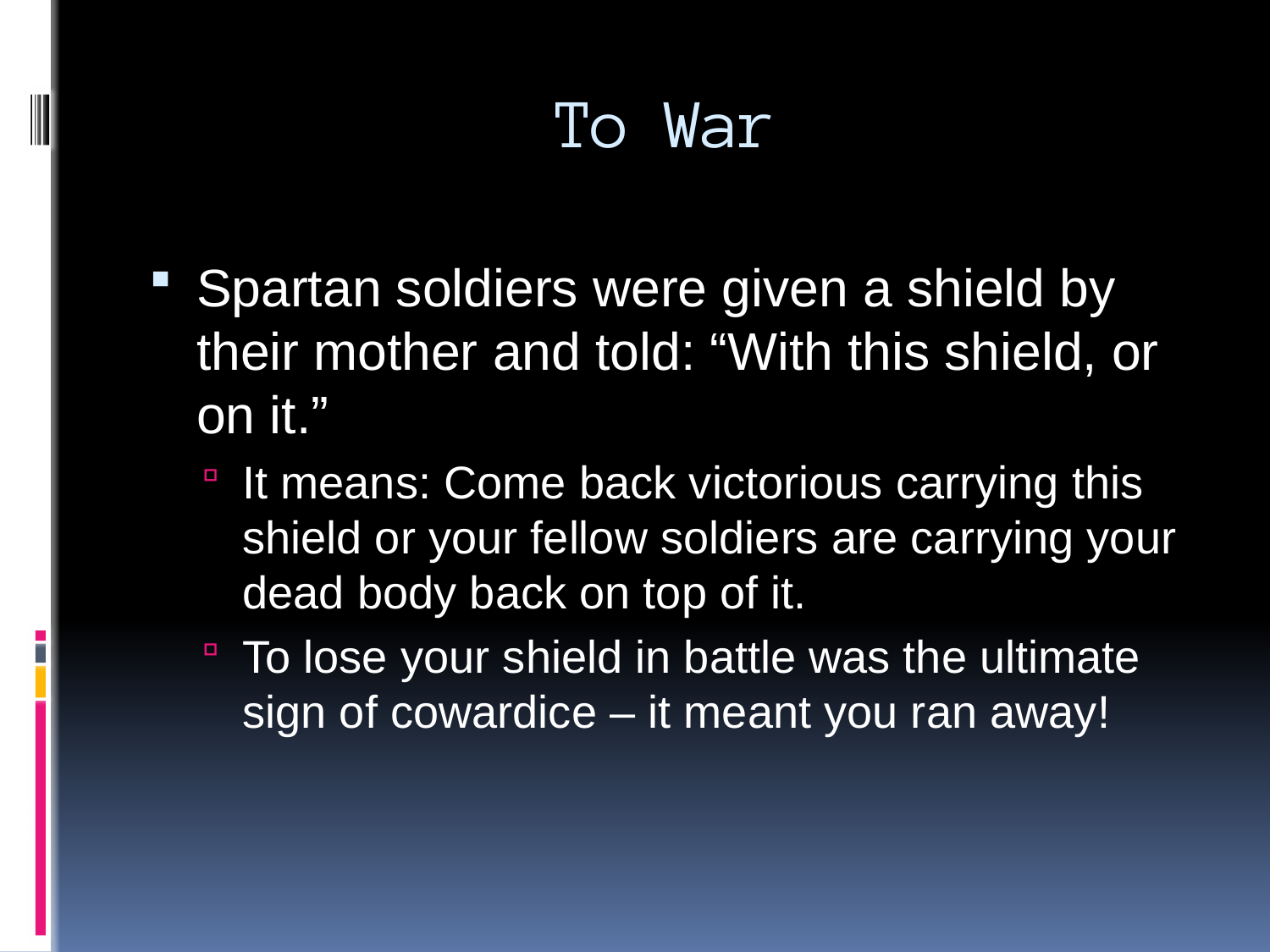

# To War
Spartan soldiers were given a shield by their mother and told: “With this shield, or on it.”
It means: Come back victorious carrying this shield or your fellow soldiers are carrying your dead body back on top of it.
To lose your shield in battle was the ultimate sign of cowardice – it meant you ran away!